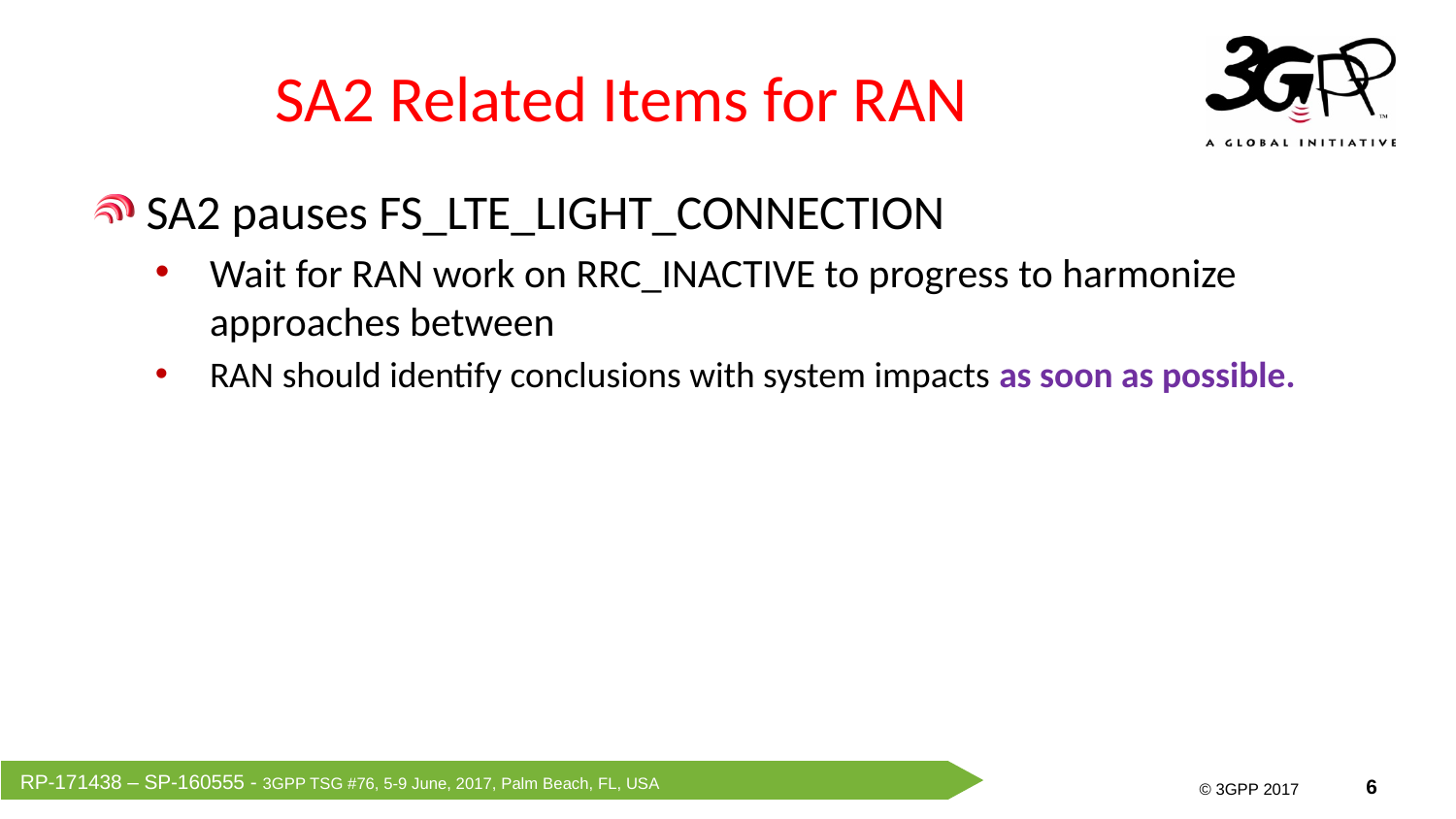

# SA2 Related Items for RAN
SA2 pauses FS_LTE_LIGHT_CONNECTION
Wait for RAN work on RRC_INACTIVE to progress to harmonize approaches between
RAN should identify conclusions with system impacts as soon as possible.